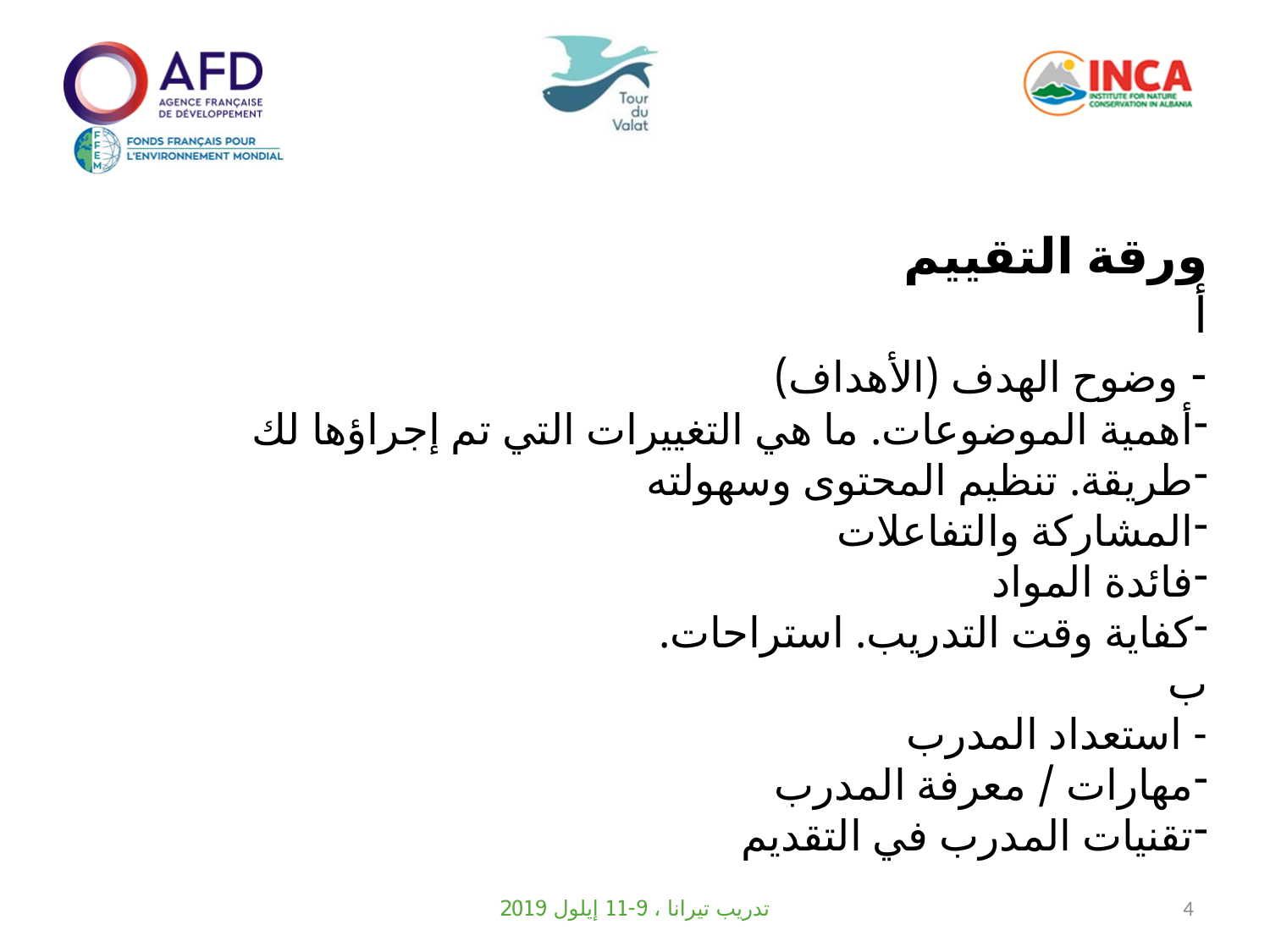

ورقة التقييم
أ
- وضوح الهدف (الأهداف)
أهمية الموضوعات. ما هي التغييرات التي تم إجراؤها لك
طريقة. تنظيم المحتوى وسهولته
المشاركة والتفاعلات
فائدة المواد
كفاية وقت التدريب. استراحات.
ب
- استعداد المدرب
مهارات / معرفة المدرب
تقنيات المدرب في التقديم
تدريب تيرانا ، 9-11 إيلول 2019
4